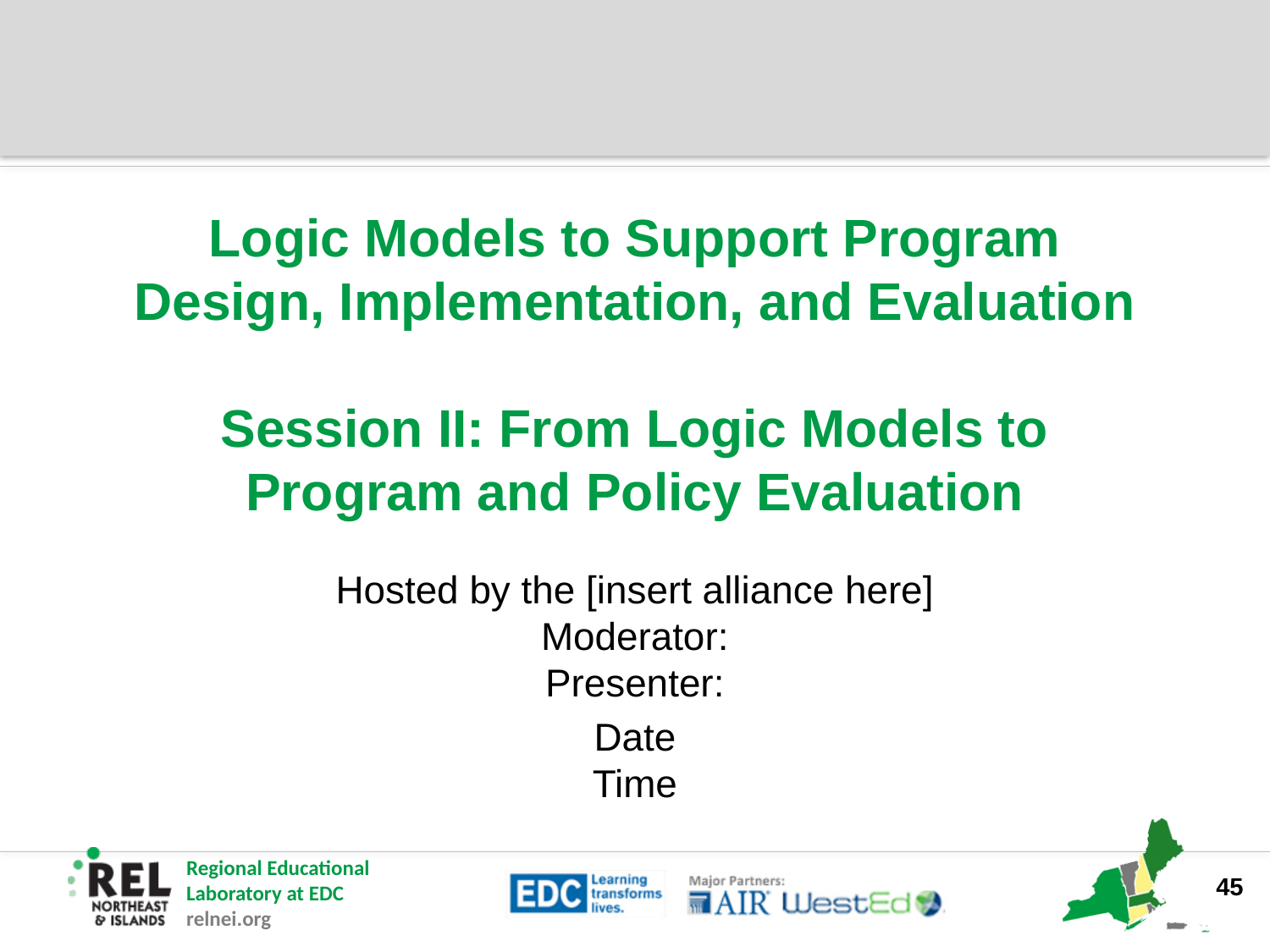

# Logic Models to Support Program Design, Implementation, and Evaluation Session II: From Logic Models to Program and Policy Evaluation

Hosted by the [insert alliance here]
Moderator:
Presenter:
Date
Time
45